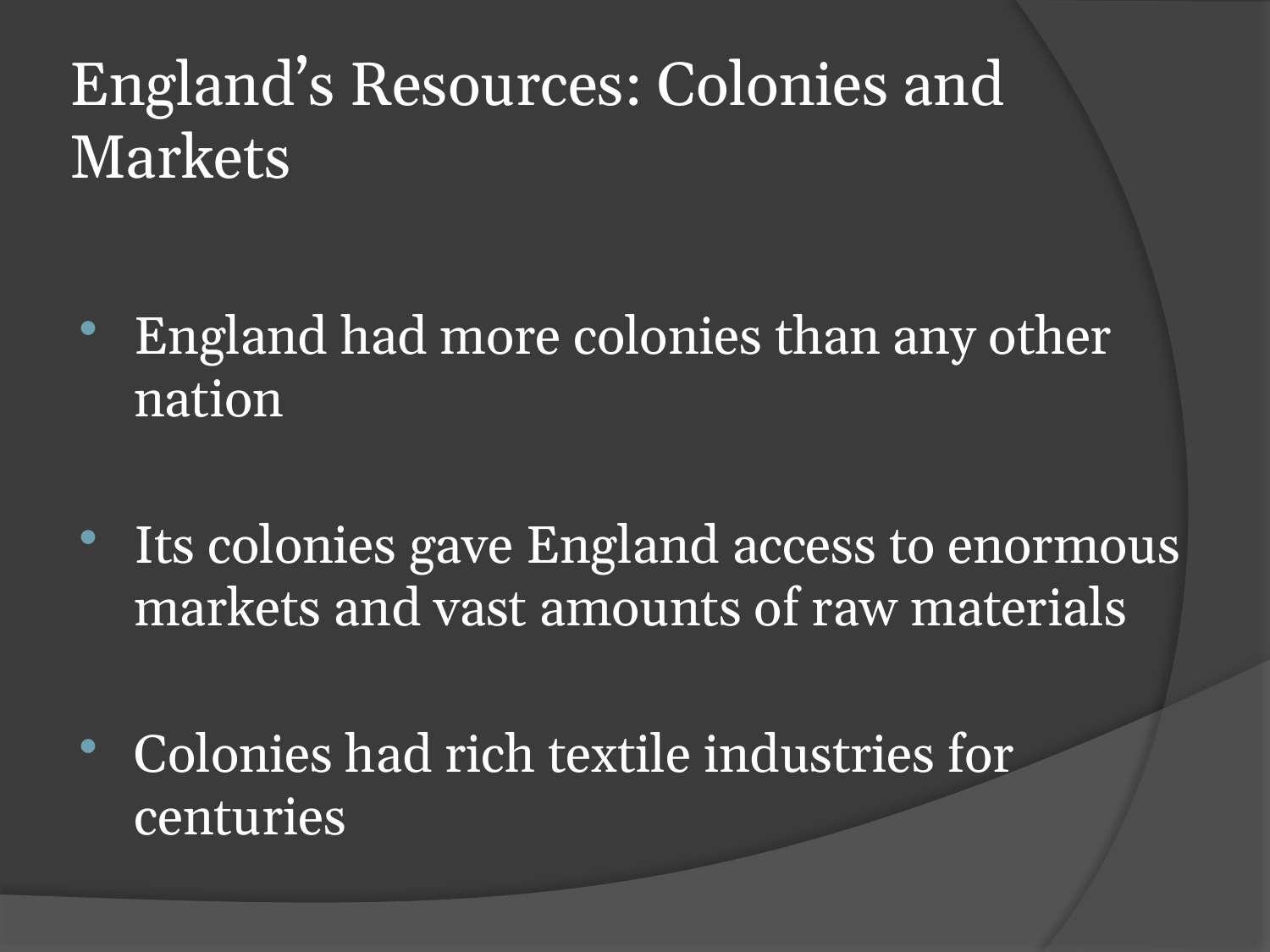

# England’s Resources: Colonies and Markets

England had more colonies than any other nation

Its colonies gave England access to enormous markets and vast amounts of raw materials

Colonies had rich textile industries for centuries